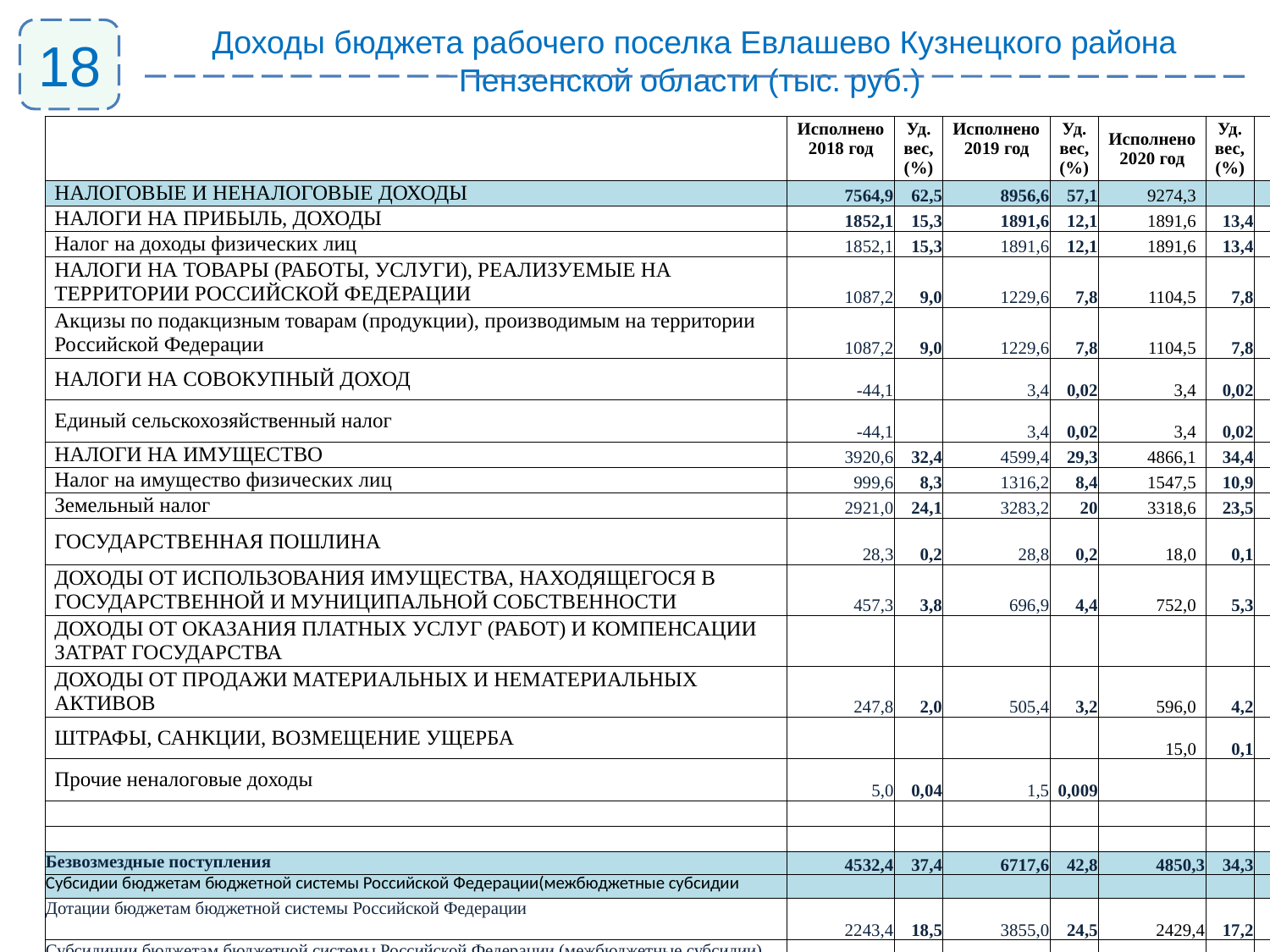

Доходы бюджета рабочего поселка Евлашево Кузнецкого района Пензенской области (тыс. руб.)
18
|  | Исполнено 2018 год | Уд. вес, (%) | Исполнено 2019 год | Уд. вес, (%) | Исполнено 2020 год | Уд. вес, (%) | План на 2021 год | Уд. вес, (%) | План на 2022 год | Уд. вес, (%) |
| --- | --- | --- | --- | --- | --- | --- | --- | --- | --- | --- |
| НАЛОГОВЫЕ И НЕНАЛОГОВЫЕ ДОХОДЫ | 7564,9 | 62,5 | 8956,6 | 57,1 | 9274,3 |  | 8676,9 | 70 | 8742,9 | 58,7 |
| НАЛОГИ НА ПРИБЫЛЬ, ДОХОДЫ | 1852,1 | 15,3 | 1891,6 | 12,1 | 1891,6 | 13,4 | 1876 | 15,1 | 1940 | 13,0 |
| Налог на доходы физических лиц | 1852,1 | 15,3 | 1891,6 | 12,1 | 1891,6 | 13,4 | 1876 | 15,1 | 1940 | 13,0 |
| НАЛОГИ НА ТОВАРЫ (РАБОТЫ, УСЛУГИ), РЕАЛИЗУЕМЫЕ НА ТЕРРИТОРИИ РОССИЙСКОЙ ФЕДЕРАЦИИ | 1087,2 | 9,0 | 1229,6 | 7,8 | 1104,5 | 7,8 | 1232 | 10,0 | 1232 | 8,3 |
| Акцизы по подакцизным товарам (продукции), производимым на территории Российской Федерации | 1087,2 | 9,0 | 1229,6 | 7,8 | 1104,5 | 7,8 | 1260 | 10 | 1318 | 8,9 |
| НАЛОГИ НА СОВОКУПНЫЙ ДОХОД | -44,1 |  | 3,4 | 0,02 | 3,4 | 0,02 | 3,4 | 0,02 | 3,6 | 0,02 |
| Единый сельскохозяйственный налог | -44,1 |  | 3,4 | 0,02 | 3,4 | 0,02 | 3,4 | 0,02 | 3,6 | 0,02 |
| НАЛОГИ НА ИМУЩЕСТВО | 3920,6 | 32,4 | 4599,4 | 29,3 | 4866,1 | 34,4 | 4206,0 | 34 | 4206,0 | 28,3 |
| Налог на имущество физических лиц | 999,6 | 8,3 | 1316,2 | 8,4 | 1547,5 | 10,9 | 1296 | 10,4 | 1296 | 8,7 |
| Земельный налог | 2921,0 | 24,1 | 3283,2 | 20 | 3318,6 | 23,5 | 2910 | 23,6 | 2910 | 19,6 |
| ГОСУДАРСТВЕННАЯ ПОШЛИНА | 28,3 | 0,2 | 28,8 | 0,2 | 18,0 | 0,1 | 32,0 | 0,3 | 36,0 | 0,02 |
| ДОХОДЫ ОТ ИСПОЛЬЗОВАНИЯ ИМУЩЕСТВА, НАХОДЯЩЕГОСЯ В ГОСУДАРСТВЕННОЙ И МУНИЦИПАЛЬНОЙ СОБСТВЕННОСТИ | 457,3 | 3,8 | 696,9 | 4,4 | 752,0 | 5,3 | 663,0 | 5,4 | 672,0 | 4,5 |
| ДОХОДЫ ОТ ОКАЗАНИЯ ПЛАТНЫХ УСЛУГ (РАБОТ) И КОМПЕНСАЦИИ ЗАТРАТ ГОСУДАРСТВА |  |  |  |  |  |  |  |  |  |  |
| ДОХОДЫ ОТ ПРОДАЖИ МАТЕРИАЛЬНЫХ И НЕМАТЕРИАЛЬНЫХ АКТИВОВ | 247,8 | 2,0 | 505,4 | 3,2 | 596,0 | 4,2 | 63,0 | 0,5 | 63,0 | 0,4 |
| ШТРАФЫ, САНКЦИИ, ВОЗМЕЩЕНИЕ УЩЕРБА |  |  |  |  | 15,0 | 0,1 | 0,0 |  | 0,0 |  |
| Прочие неналоговые доходы | 5,0 | 0,04 | 1,5 | 0,009 |  |  |  |  |  |  |
|  |  |  |  |  |  |  |  |  |  |  |
|  |  |  |  |  |  |  |  |  |  |  |
| Безвозмездные поступления | 4532,4 | 37,4 | 6717,6 | 42,8 | 4850,3 | 34,3 | 3679,2 | 30,0 | 3847,9 | 25,9 |
| Субсидии бюджетам бюджетной системы Российской Федерации(межбюджетные субсидии |  |  |  |  |  |  |  |  |  |  |
| Дотации бюджетам бюджетной системы Российской Федерации | 2243,4 | 18,5 | 3855,0 | 24,5 | 2429,4 | 17,2 | 1956,9 | 15,8 | 1952,3 | 13,1 |
| Субсидинии бюджетам бюджетной системы Российской Федерации (межбюджетные субсидии) | 1732,7 | 14,3 | 2313,6 | 14,8 | 1751,7 | 12,4 | 953,6 | 7,7 | 3469,5 | 23,3 |
| Субвенции бюджетам бюджетной системы Российской Федерации | 206,3 | 1,7 | 217,4 | 1,4 | 221,7 | 1,6 | 227,9 | 1,8 | 230,2 | 1,5 |
| Иные межбюджетные трансферты | 350 | 2,3 | 230,6 | 1,5 | 375,0 | 2,6 | 540,8 | 4,4 | 540,8 | 0,0 |
| Прочие безвозмездные поступления |  |  | 100,0 | 0,6 | 72,5 | 0,5 | 0,0 | 0,0 | 0,0 | 0,0 |
| ДОХОДЫ БЮДЖЕТА - ВСЕГО | 12097,3 | 100 | 15674,3 | 100 | 14124,5 | 100 | 12355,8 | 100,0 | 14882,2 | 100,0 |